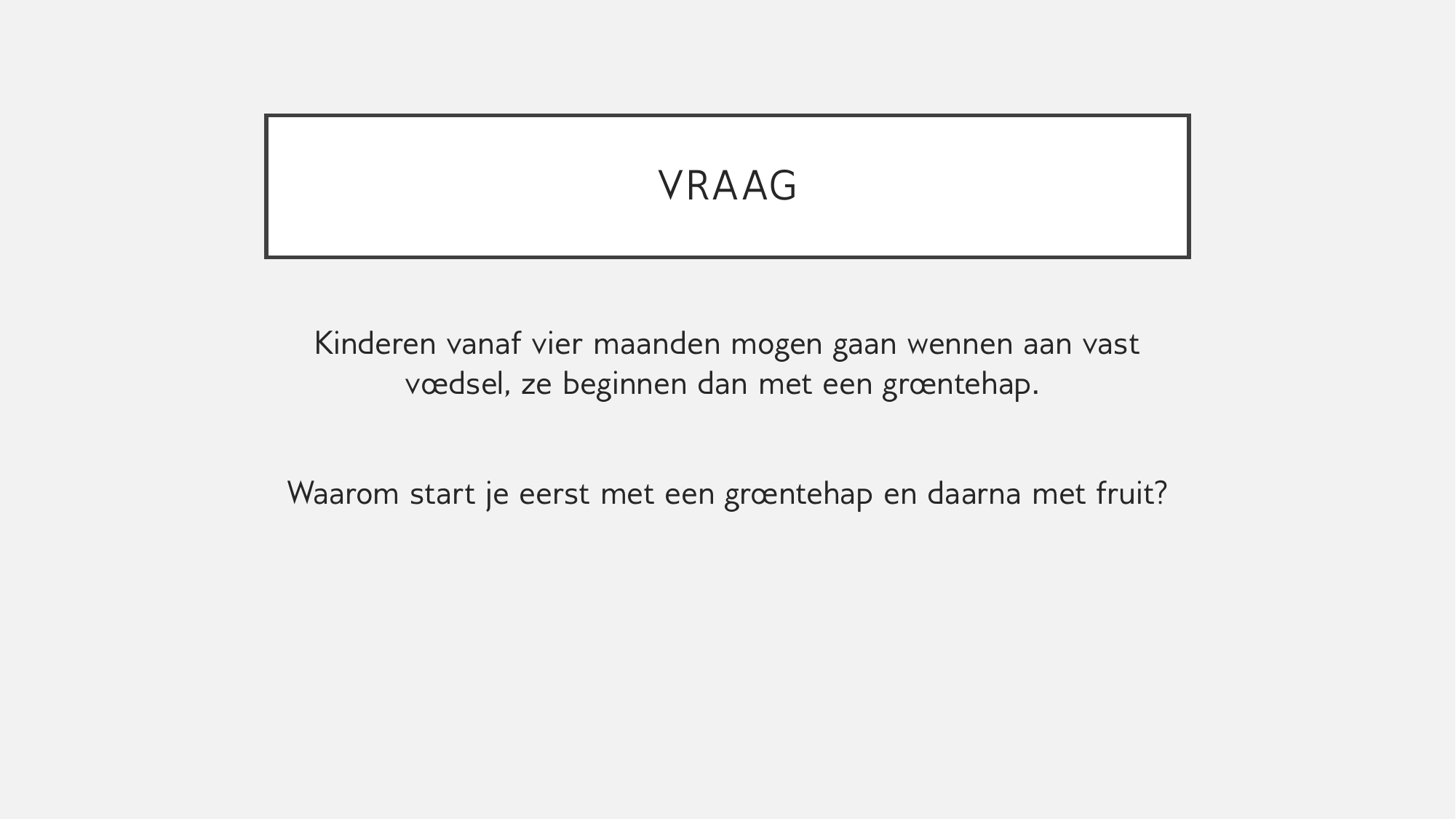

# vraag
Kinderen vanaf vier maanden mogen gaan wennen aan vast voedsel, ze beginnen dan met een groentehap.

Waarom start je eerst met een groentehap en daarna met fruit?